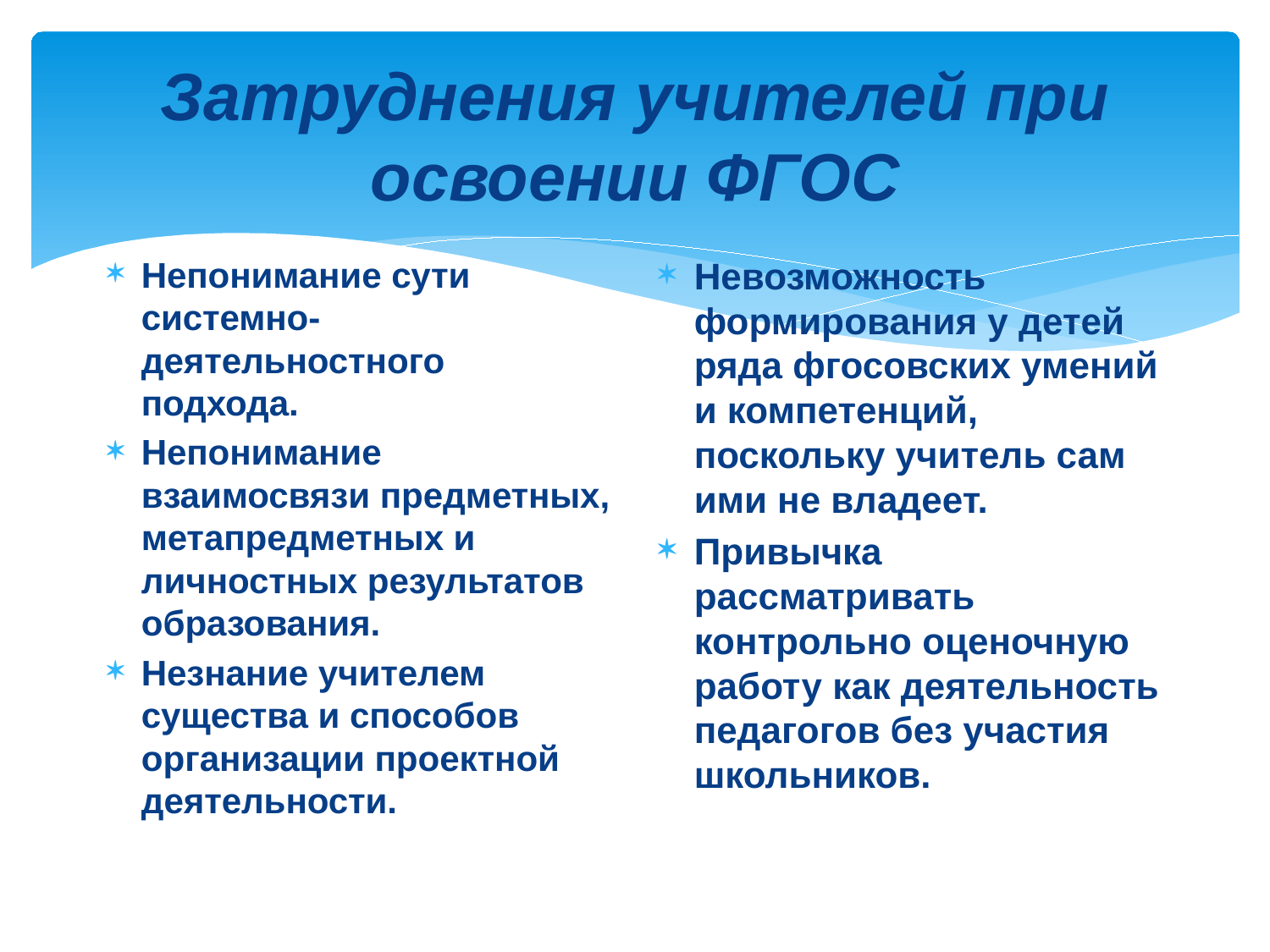

# Затруднения учителей при освоении ФГОС
Непонимание сути системно-деятельностного подхода.
Непонимание взаимосвязи предметных, метапредметных и личностных результатов образования.
Незнание учителем существа и способов организации проектной деятельности.
Невозможность формирования у детей ряда фгосовских умений и компетенций, поскольку учитель сам ими не владеет.
Привычка рассматривать контрольно оценочную работу как деятельность педагогов без участия школьников.